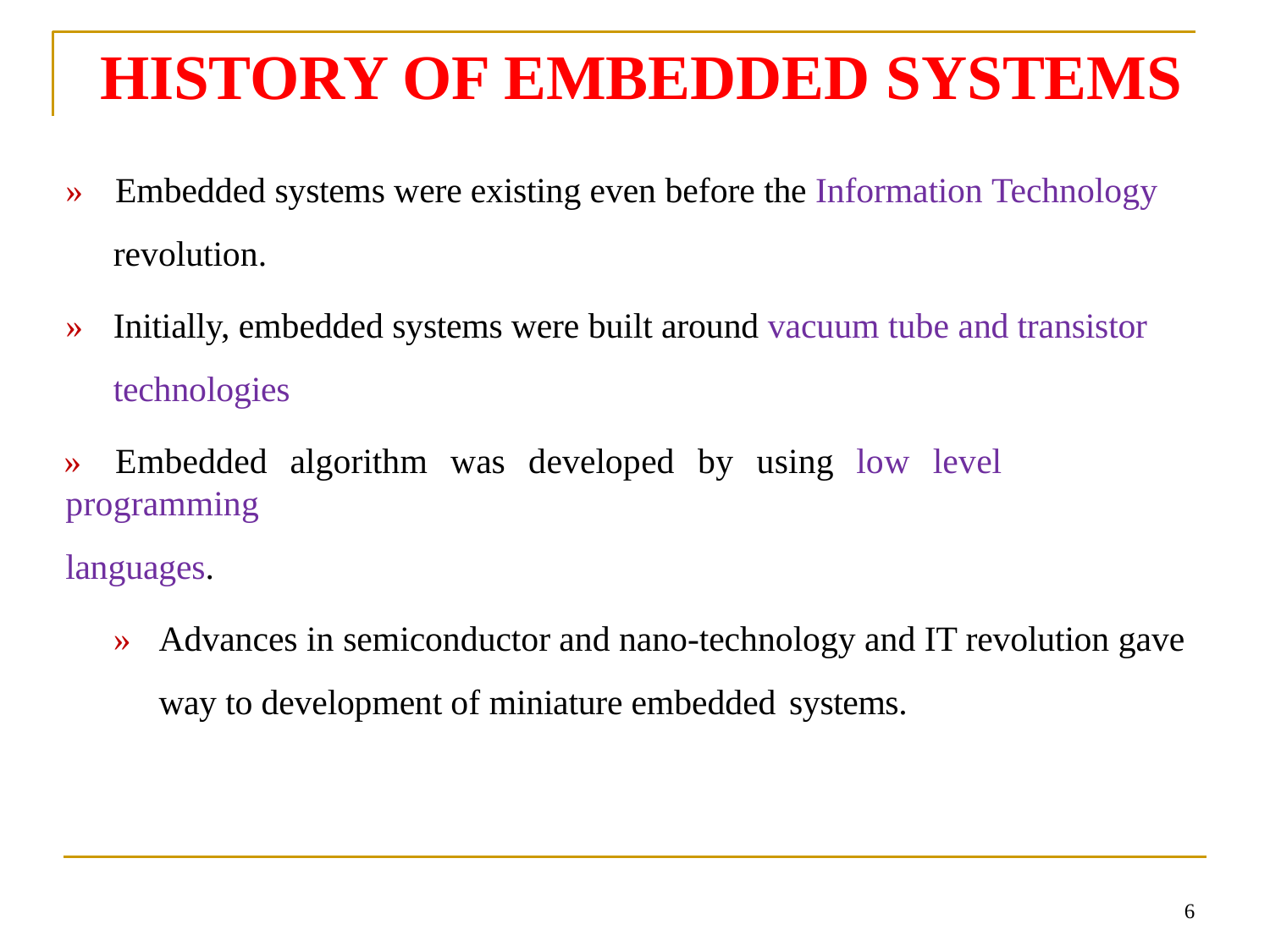

# HISTORY OF EMBEDDED SYSTEMS
»	Embedded systems were existing even before the Information Technology
revolution.
»	Initially, embedded systems were built around vacuum tube and transistor  technologies
»	Embedded	algorithm	was	developed	by	using	low	level	programming
languages.
»	Advances in semiconductor and nano-technology and IT revolution gave  way to development of miniature embedded systems.

6
MP, CSE, VCET